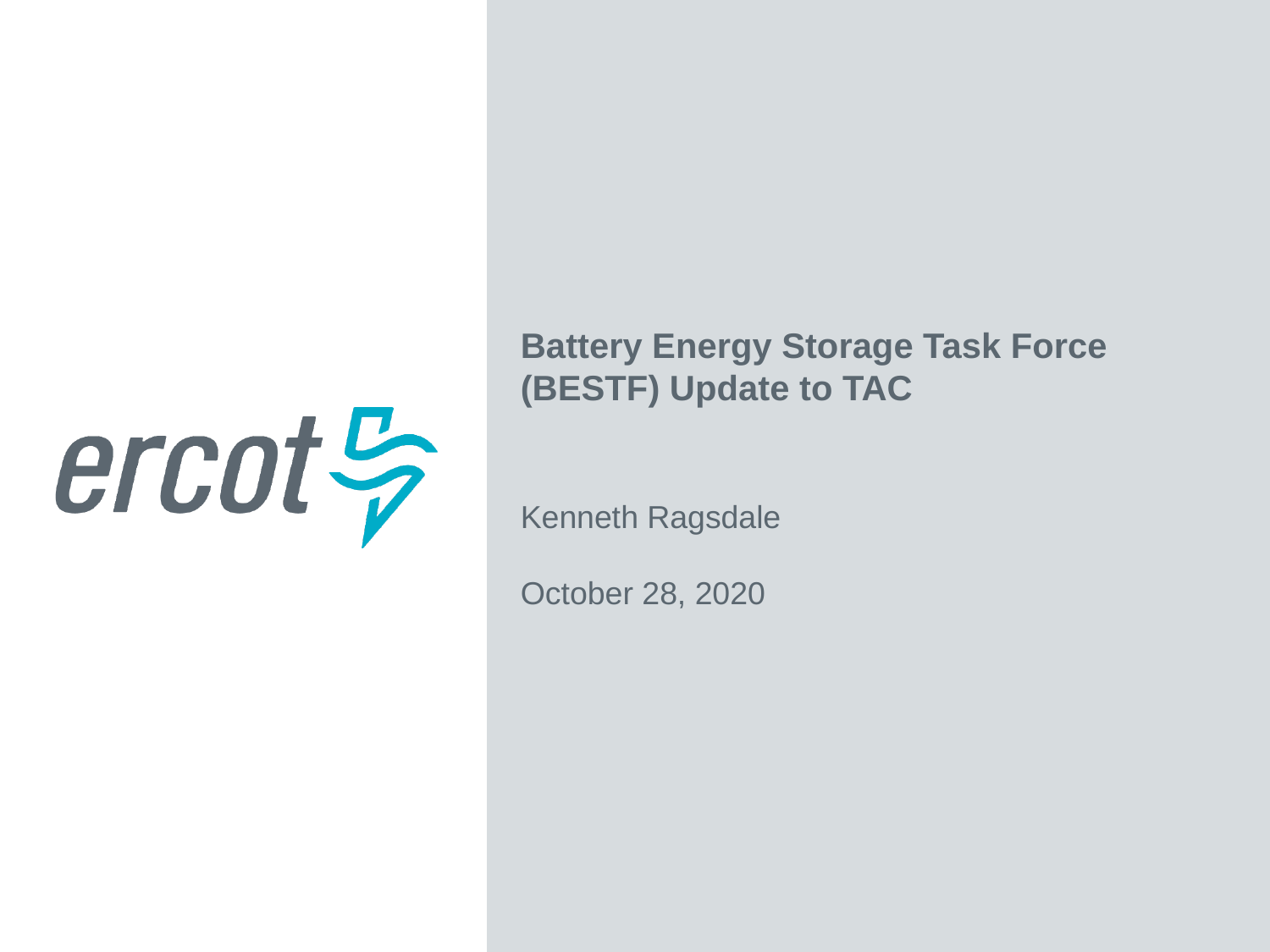

Battery Energy Storage Task Force (BESTF) Update to TAC

Kenneth Ragsdale

October 28, 2020